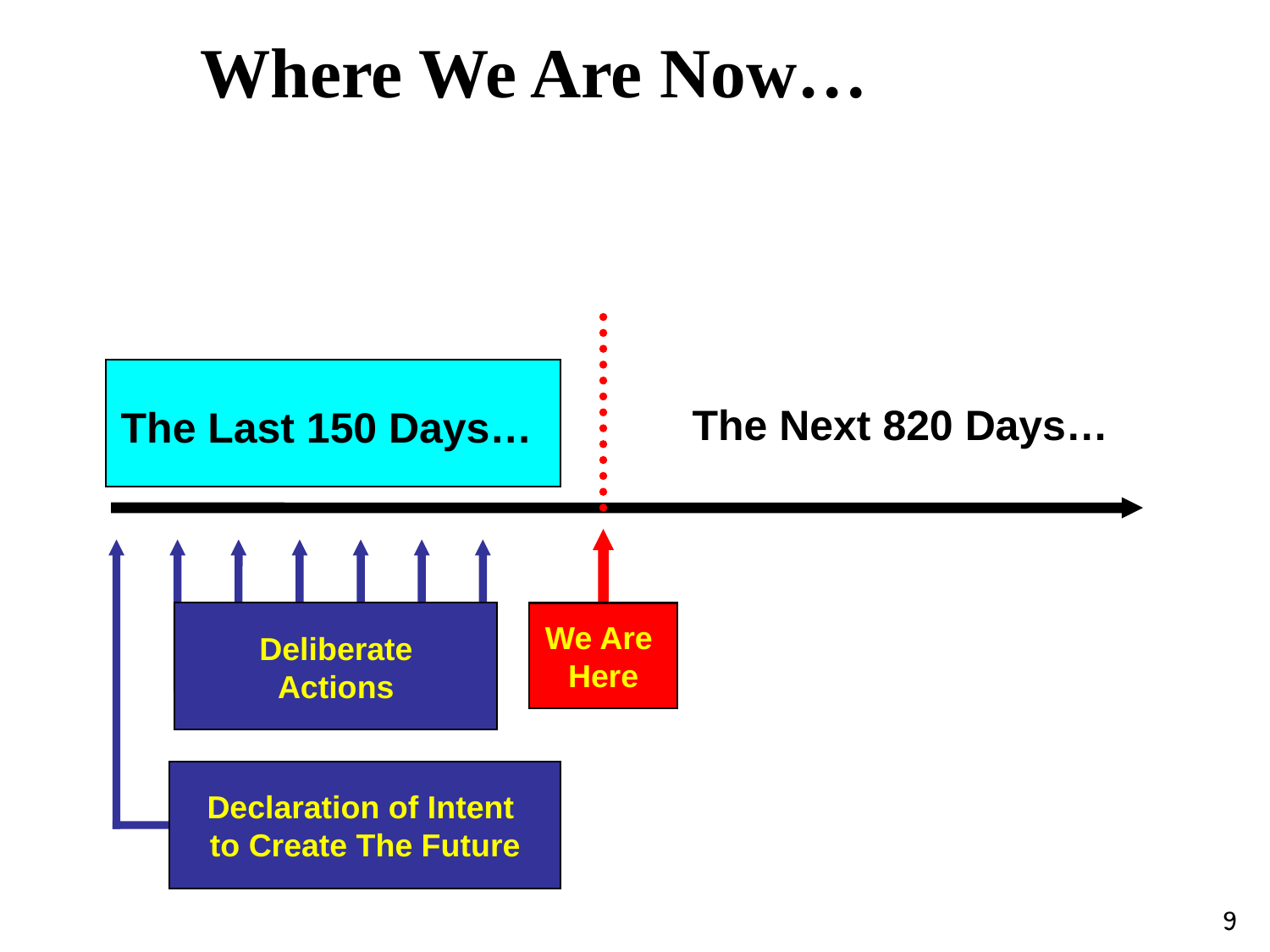

Where We Are Now…

The Next 820 Days…
The Last 150 Days…

Deliberate
Actions
We Are
Here
Declaration of Intent
to Create The Future

9